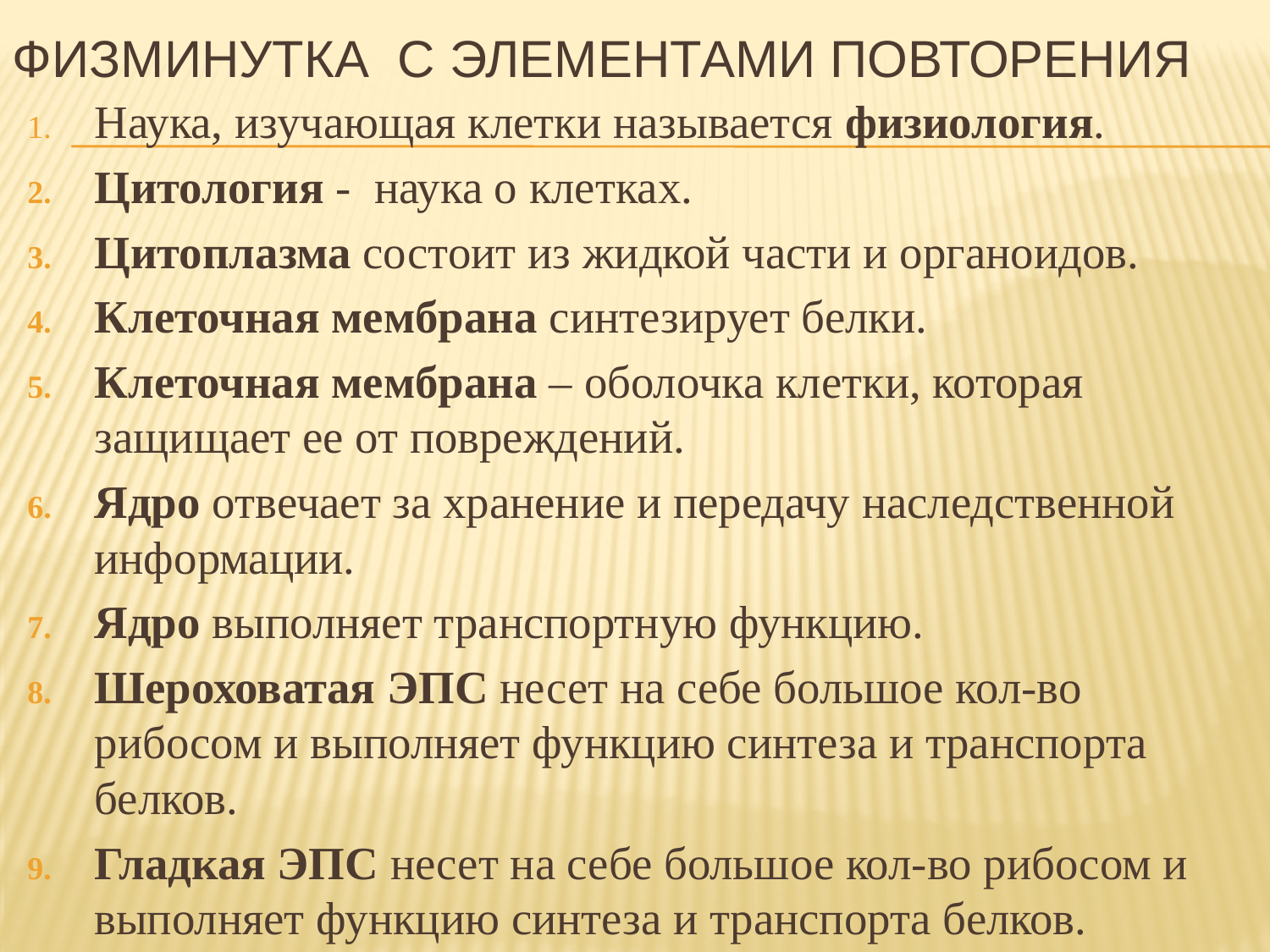

# Физминутка  с элементами повторения
Наука, изучающая клетки называется физиология.
Цитология -  наука о клетках.
Цитоплазма состоит из жидкой части и органоидов.
Клеточная мембрана синтезирует белки.
Клеточная мембрана – оболочка клетки, которая защищает ее от повреждений.
Ядро отвечает за хранение и передачу наследственной информации.
Ядро выполняет транспортную функцию.
Шероховатая ЭПС несет на себе большое кол-во рибосом и выполняет функцию синтеза и транспорта белков.
Гладкая ЭПС несет на себе большое кол-во рибосом и выполняет функцию синтеза и транспорта белков.